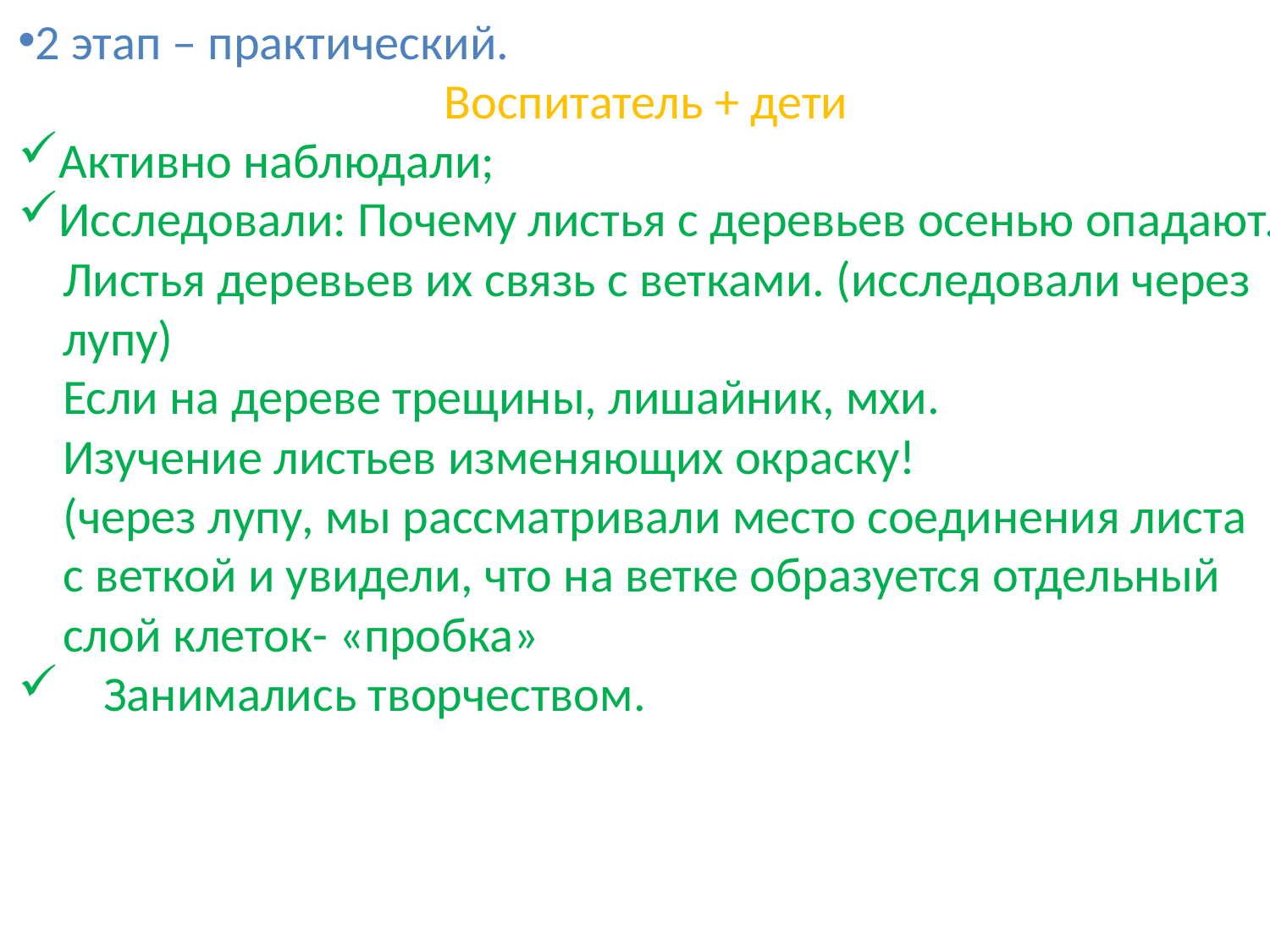

2 этап – практический.
                                      Воспитатель + дети
Активно наблюдали;
Исследовали: Почему листья с деревьев осенью опадают.
    Листья деревьев их связь с ветками. (исследовали через
    лупу)
    Если на дереве трещины, лишайник, мхи.
    Изучение листьев изменяющих окраску!
    (через лупу, мы рассматривали место соединения листа
    с веткой и увидели, что на ветке образуется отдельный
    слой клеток- «пробка»
    Занимались творчеством.